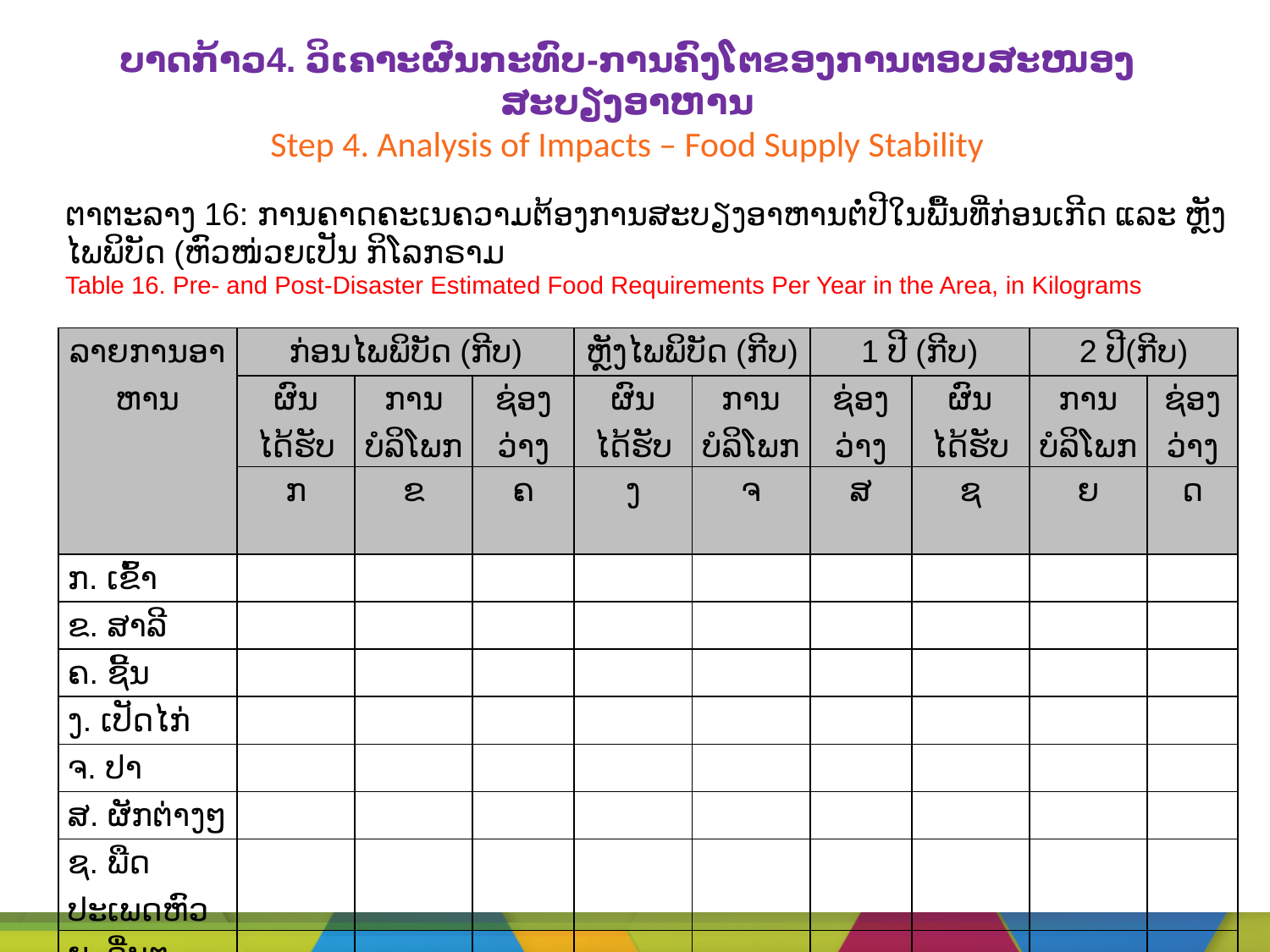

# ບາດກ້າວ4. ວິເຄາະຜົນກະທົບ-ການຄົງໂຕຂອງການຕອບສະໜອງສະບຽງອາຫານ Step 4. Analysis of Impacts – Food Supply Stability
ຕາຕະລາງ 16: ການຄາດຄະເນຄວາມຕ້ອງການສະບຽງອາຫານຕໍ່ປີໃນພື້ນທີ່ກ່ອນເກີດ ແລະ ຫຼັງໄພພິບັດ (ຫົວໜ່ວຍເປັນ ກິໂລກຣາມ
Table 16. Pre- and Post-Disaster Estimated Food Requirements Per Year in the Area, in Kilograms

| ລາຍການອາ ຫານ | ກ່ອນໄພພິບັດ (ກີບ) |  |  | ຫຼັງໄພພິບັດ (ກີບ) |  | 1 ປີ (ກີບ) |  | 2 ປີ(ກີບ) |  |
| --- | --- | --- | --- | --- | --- | --- | --- | --- | --- |
|  | ຜົນໄດ້ຮັບ | ການບໍລິໂພກ | ຊ່ອງວ່າງ | ຜົນໄດ້ຮັບ | ການບໍລິໂພກ | ຊ່ອງວ່າງ | ຜົນໄດ້ຮັບ | ການບໍລິໂພກ | ຊ່ອງວ່າງ |
|  | ກ | ຂ | ຄ | ງ | ຈ | ສ | ຊ | ຍ | ດ |
| ກ. ເຂົ້າ |  |  |  |  |  |  |  |  |  |
| ຂ. ສາລີ |  |  |  |  |  |  |  |  |  |
| ຄ. ຊີ້ນ |  |  |  |  |  |  |  |  |  |
| ງ. ເປັດໄກ່ |  |  |  |  |  |  |  |  |  |
| ຈ. ປາ |  |  |  |  |  |  |  |  |  |
| ສ. ຜັກຕ່າງໆ |  |  |  |  |  |  |  |  |  |
| ຊ. ພືດປະເພດຫົວ |  |  |  |  |  |  |  |  |  |
| ຍ, ອື່ນໆ |  |  |  |  |  |  |  |  |  |
| ລວມ |  |  |  |  |  |  |  |  |  |